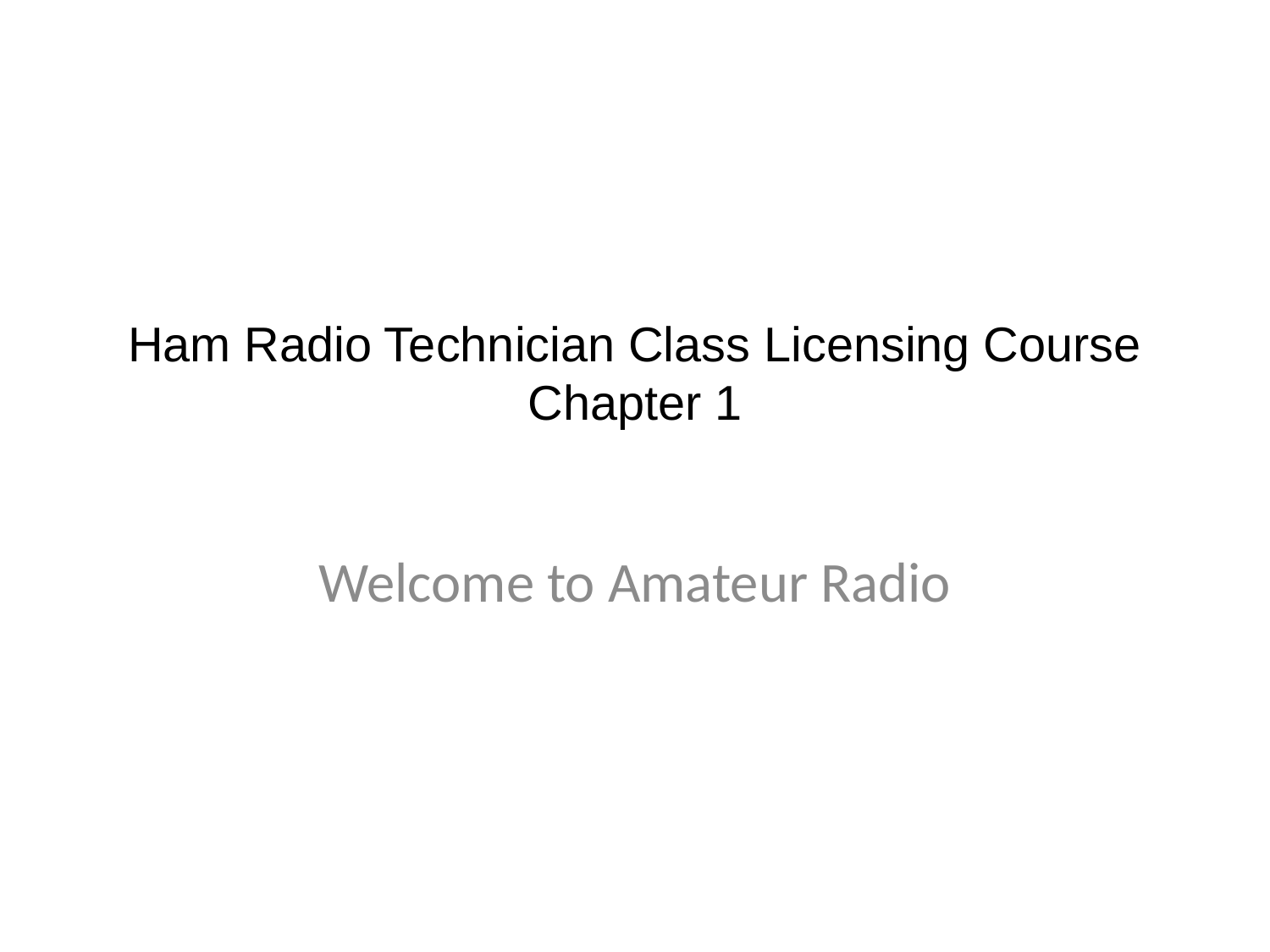

# Ham Radio Technician Class Licensing Course Chapter 1
Welcome to Amateur Radio